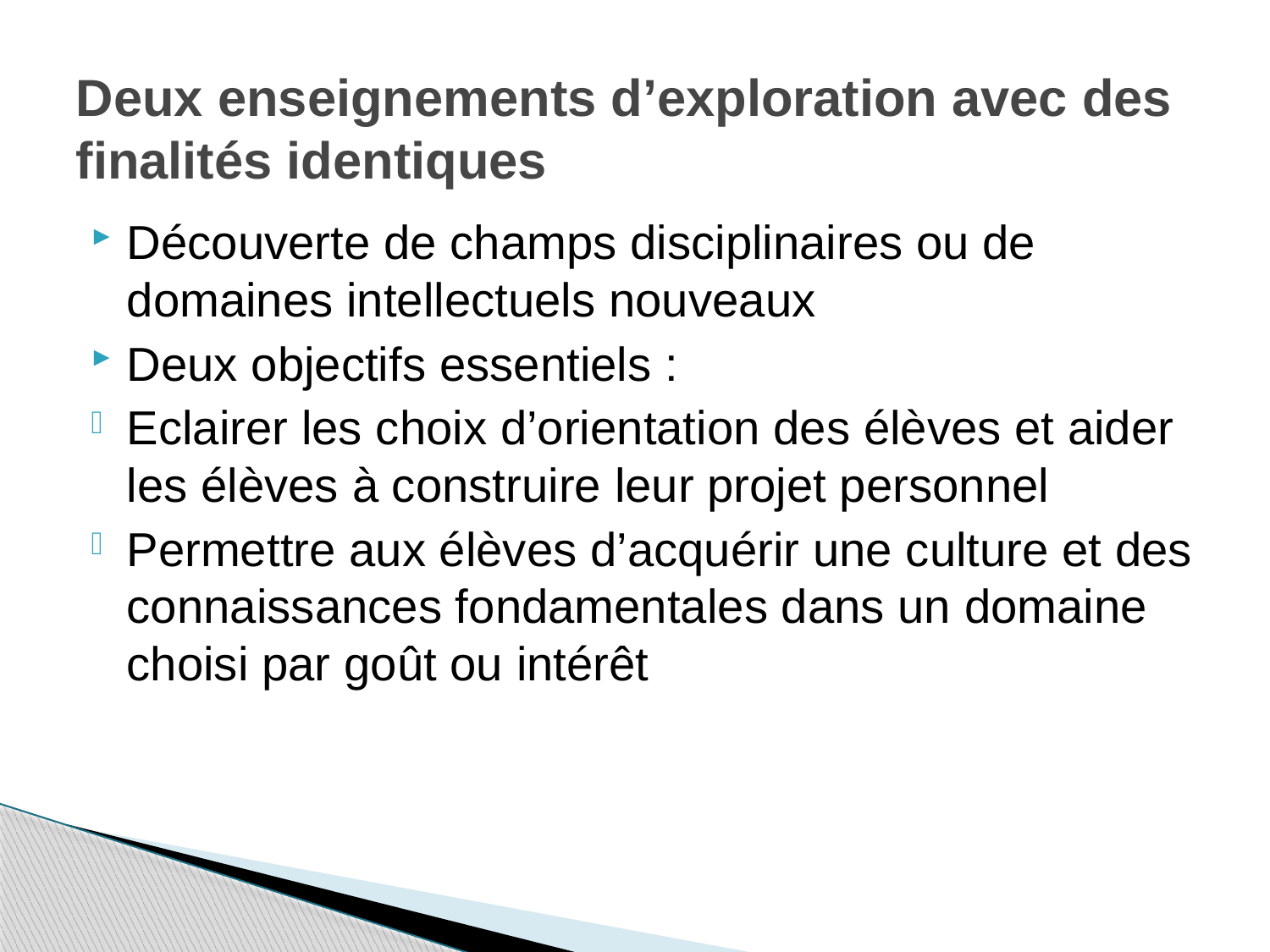

# Deux enseignements d’exploration avec des finalités identiques
Découverte de champs disciplinaires ou de domaines intellectuels nouveaux
Deux objectifs essentiels :
Eclairer les choix d’orientation des élèves et aider les élèves à construire leur projet personnel
Permettre aux élèves d’acquérir une culture et des connaissances fondamentales dans un domaine choisi par goût ou intérêt